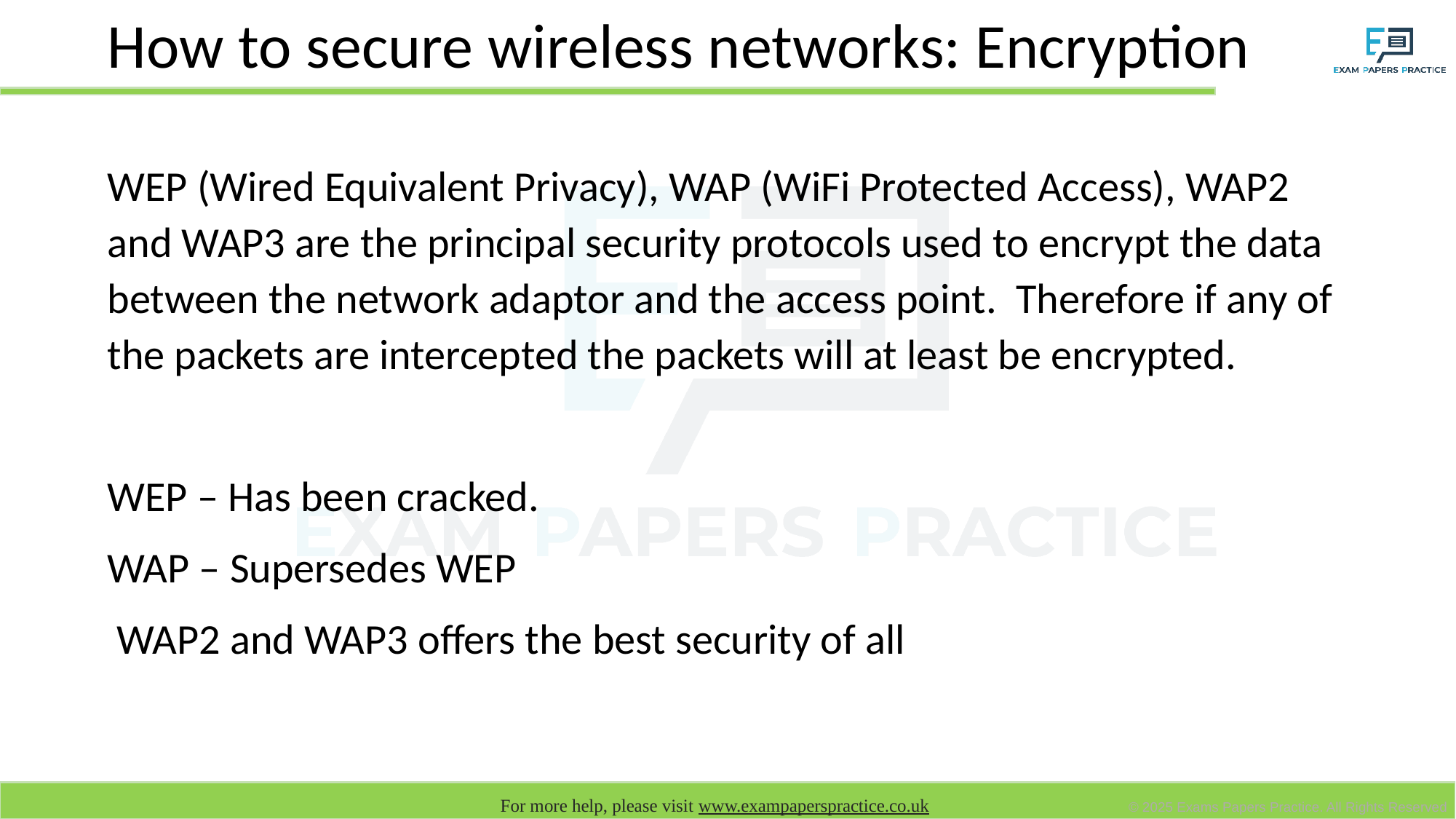

# How to secure wireless networks: Encryption
WEP (Wired Equivalent Privacy), WAP (WiFi Protected Access), WAP2 and WAP3 are the principal security protocols used to encrypt the data between the network adaptor and the access point.  Therefore if any of the packets are intercepted the packets will at least be encrypted.

WEP – Has been cracked.
WAP – Supersedes WEP
 WAP2 and WAP3 offers the best security of all